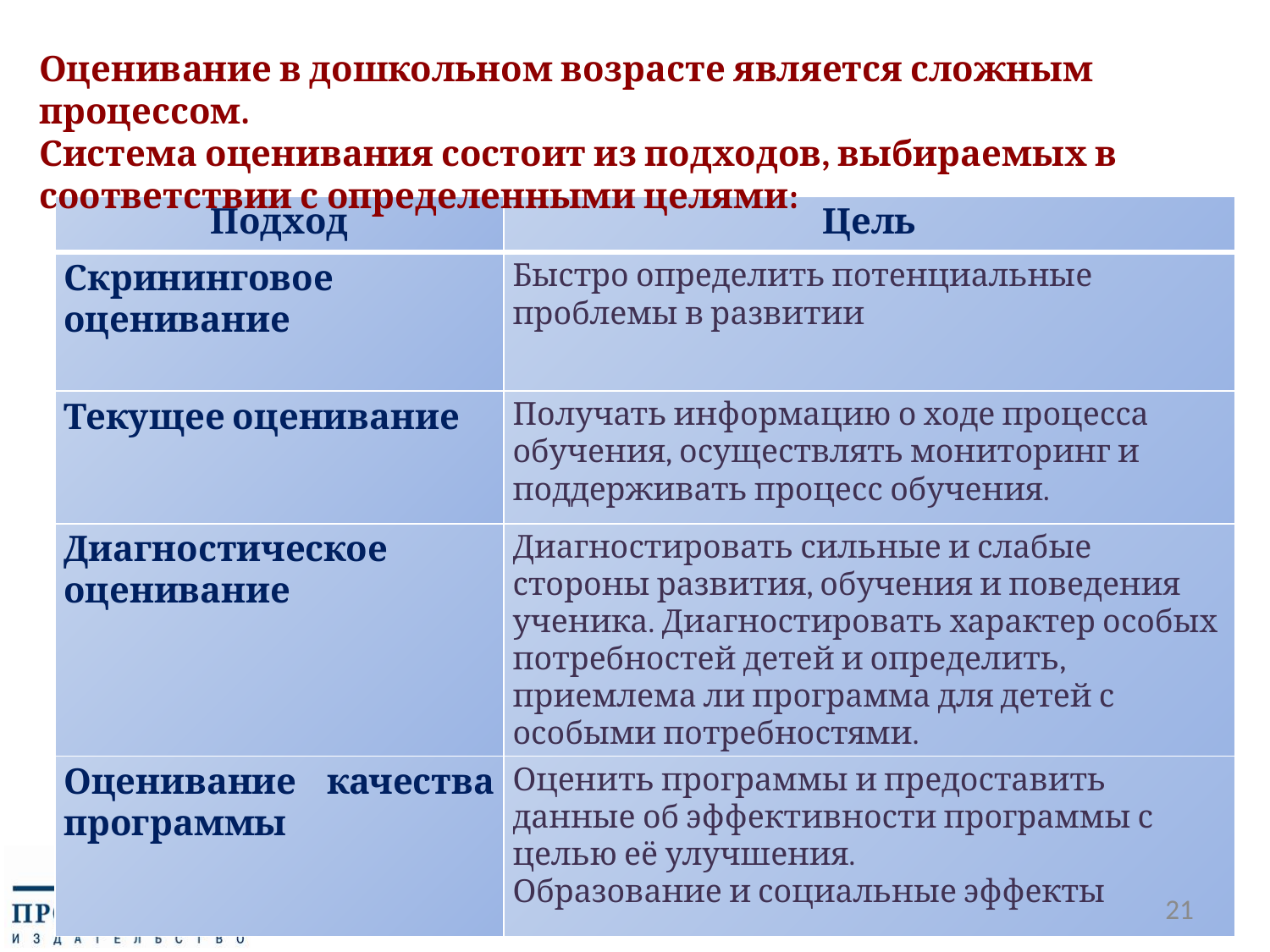

Оценивание в дошкольном возрасте является сложным процессом.
Система оценивания состоит из подходов, выбираемых в соответствии с определенными целями:
| Подход | Цель |
| --- | --- |
| Скрининговое оценивание | Быстро определить потенциальные проблемы в развитии |
| Текущее оценивание | Получать информацию о ходе процесса обучения, осуществлять мониторинг и поддерживать процесс обучения. |
| Диагностическое оценивание | Диагностировать сильные и слабые стороны развития, обучения и поведения ученика. Диагностировать характер особых потребностей детей и определить, приемлема ли программа для детей с особыми потребностями. |
| Оценивание качества программы | Оценить программы и предоставить данные об эффективности программы с целью её улучшения. Образование и социальные эффекты |

21